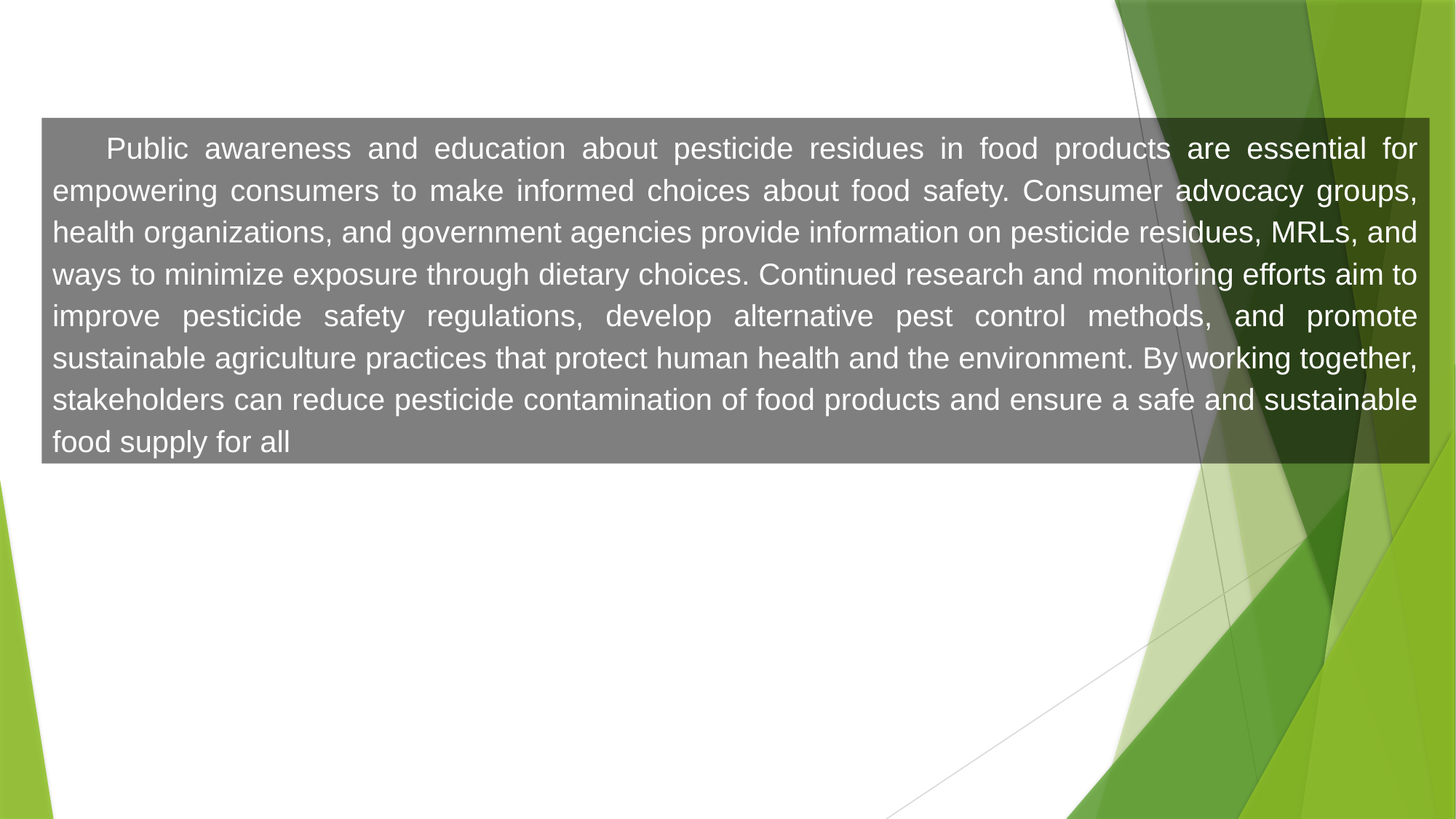

Public awareness and education about pesticide residues in food products are essential for empowering consumers to make informed choices about food safety. Consumer advocacy groups, health organizations, and government agencies provide information on pesticide residues, MRLs, and ways to minimize exposure through dietary choices. Continued research and monitoring efforts aim to improve pesticide safety regulations, develop alternative pest control methods, and promote sustainable agriculture practices that protect human health and the environment. By working together, stakeholders can reduce pesticide contamination of food products and ensure a safe and sustainable food supply for all